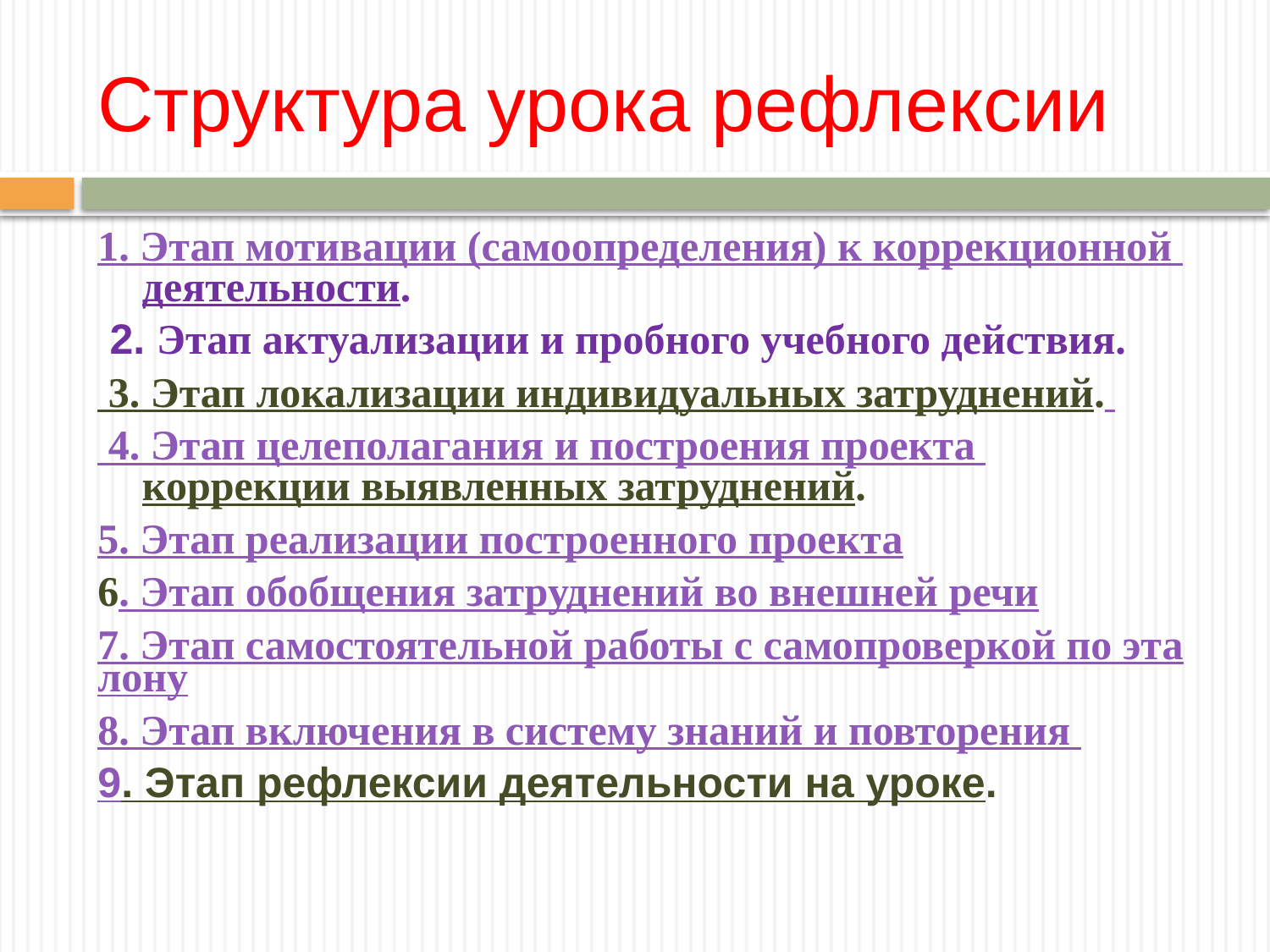

# Структура урока рефлексии
1. Этап мотивации (самоопределения) к коррекционной деятельности.
 2. Этап актуализации и пробного учебного действия.
 3. Этап локализации индивидуальных затруднений.
 4. Этап целеполагания и построения проекта коррекции выявленных затруднений.
5. Этап реализации построенного проекта
6. Этап обобщения затруднений во внешней речи
7. Этап самостоятельной работы с самопроверкой по эталону
8. Этап включения в систему знаний и повторения
9. Этап рефлексии деятельности на уроке.